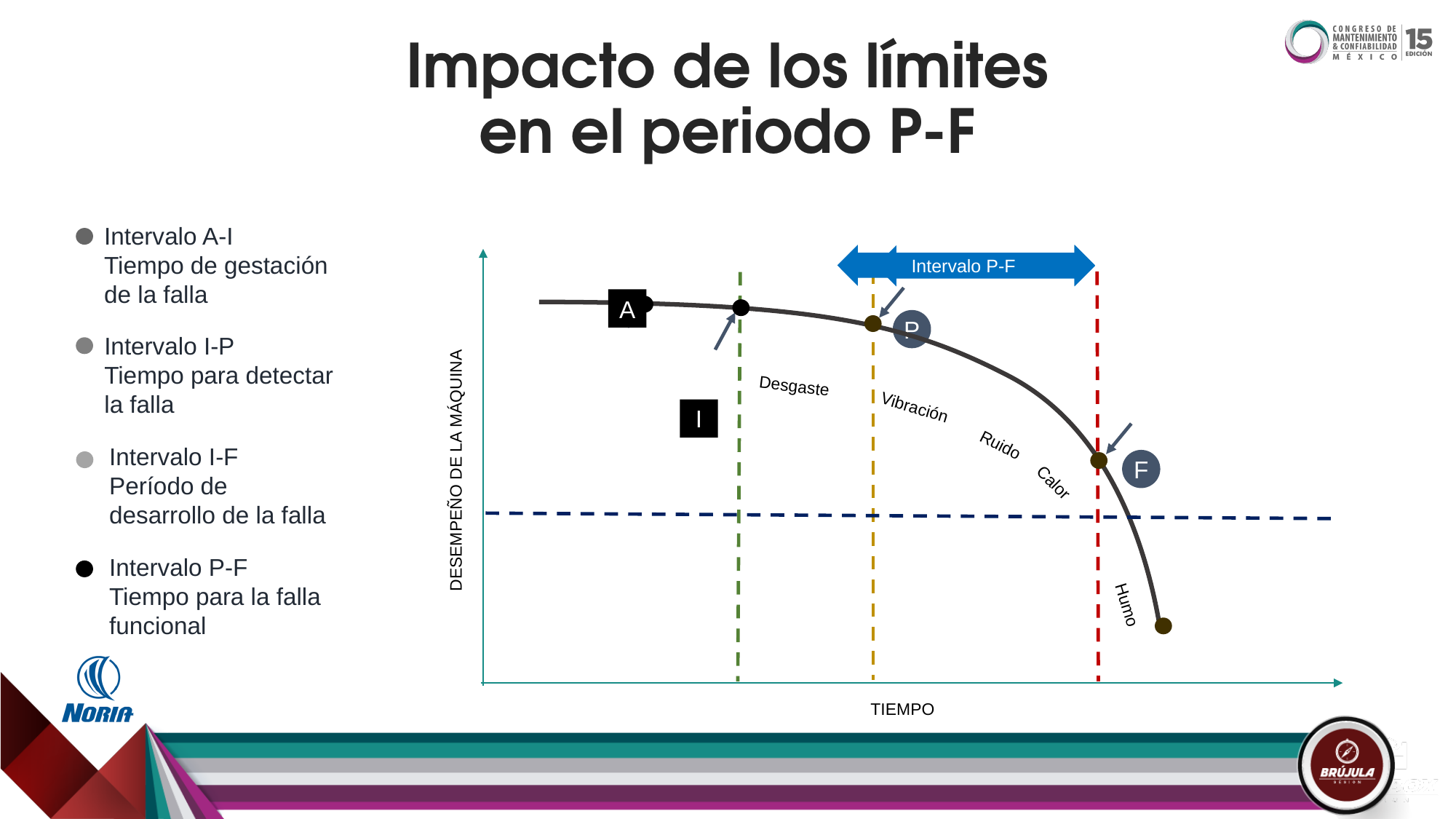

# Impacto de los límites en el periodo P-F
Intervalo A-I
Tiempo de gestación de la falla

Intervalo P-F
Intervalo P-F
A

P

Intervalo I-P
Tiempo para detectar la falla

Desgaste
Vibración
I
Ruido
Intervalo I-F
Período de desarrollo de la falla
DESEMPEÑO DE LA MÁQUINA
F

Calor
Intervalo P-F
Tiempo para la falla funcional

Humo

TIEMPO